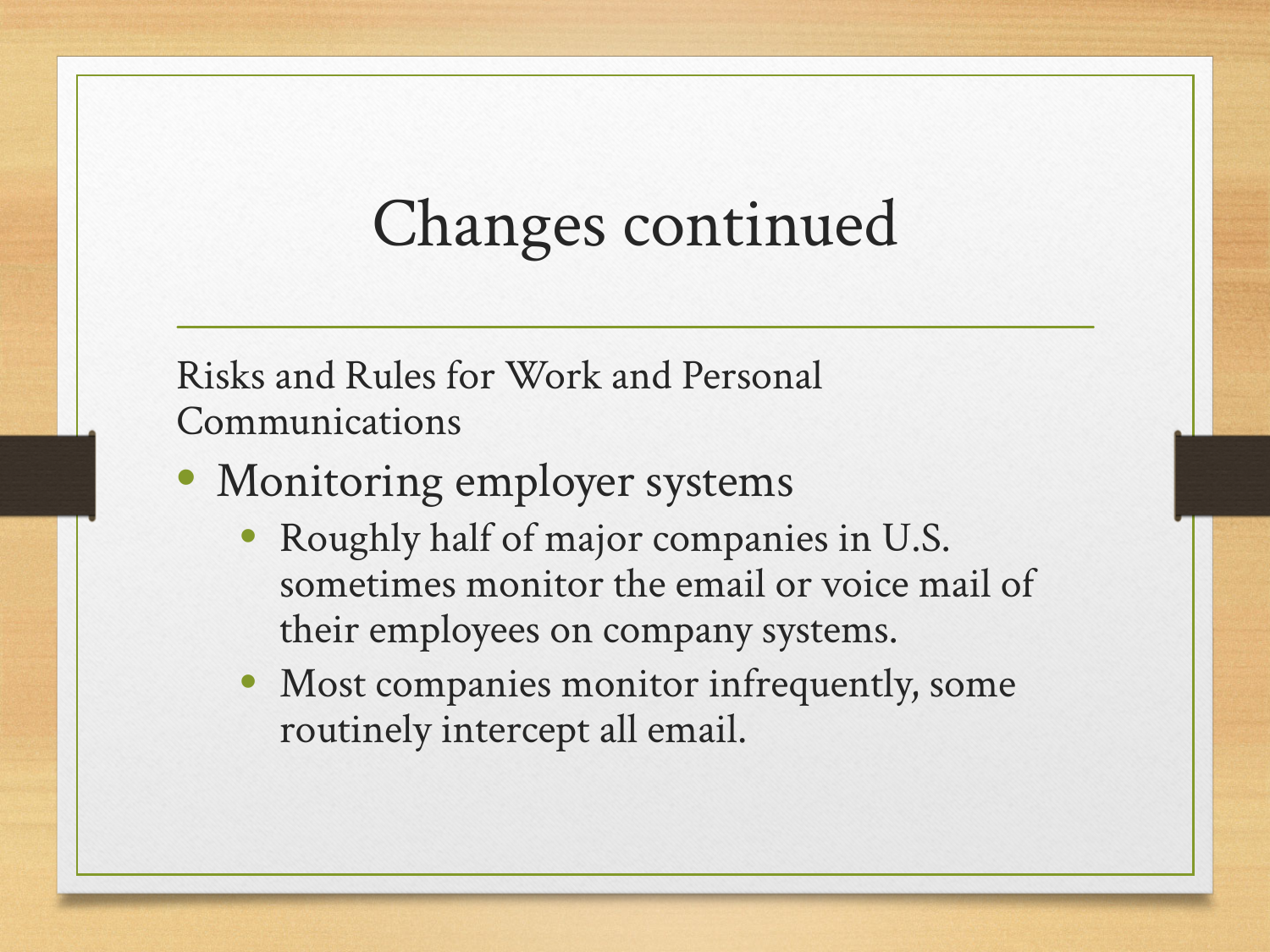

# Changes continued
Risks and Rules for Work and Personal Communications
Monitoring employer systems
Roughly half of major companies in U.S. sometimes monitor the email or voice mail of their employees on company systems.
Most companies monitor infrequently, some routinely intercept all email.